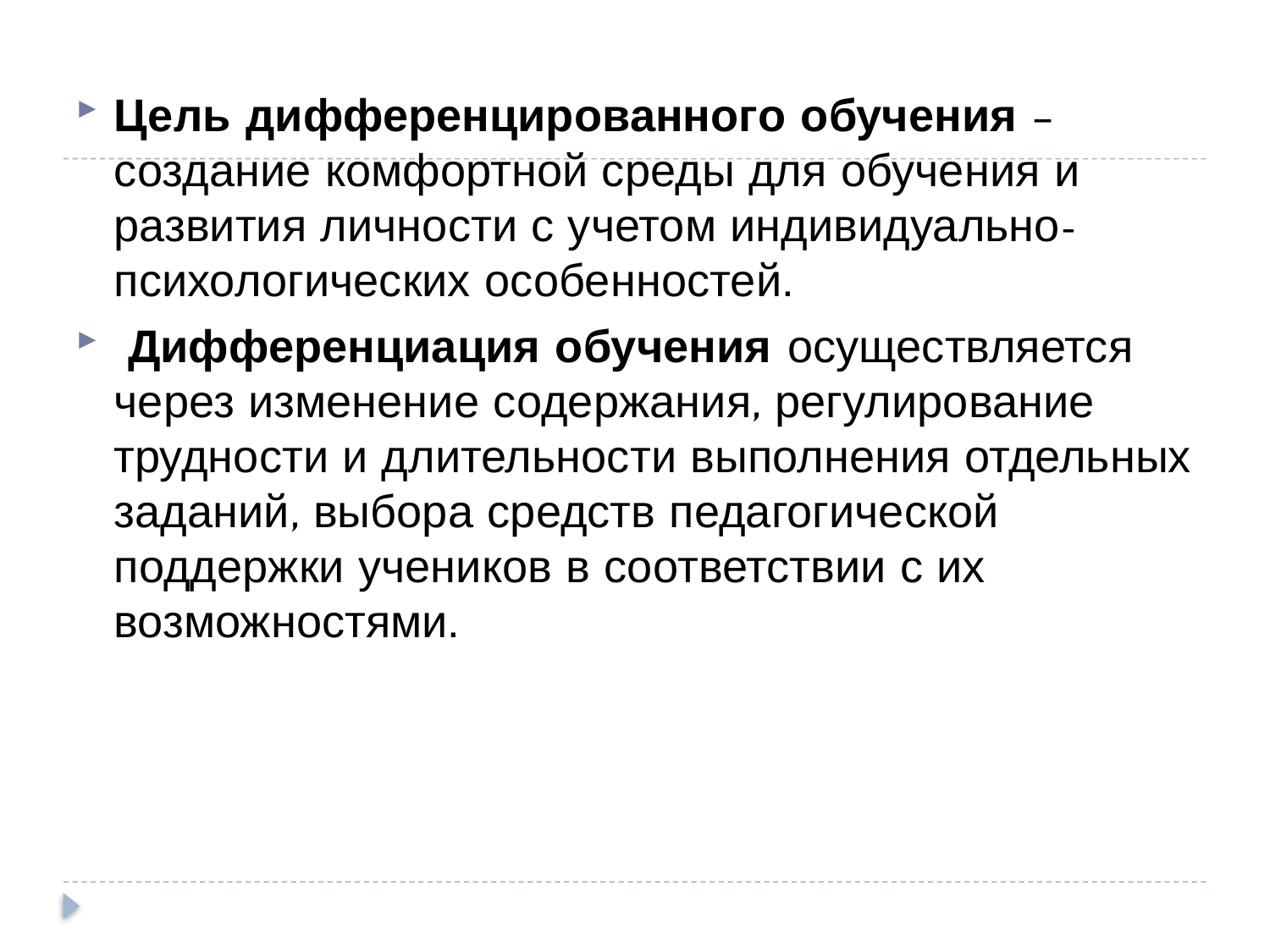

Цель дифференцированного обучения – создание комфортной среды для обучения и развития личности с учетом индивидуально-психологических особенностей.
 Дифференциация обучения осуществляется через изменение содержания, регулирование трудности и длительности выполнения отдельных заданий, выбора средств педагогической поддержки учеников в соответствии с их возможностями.